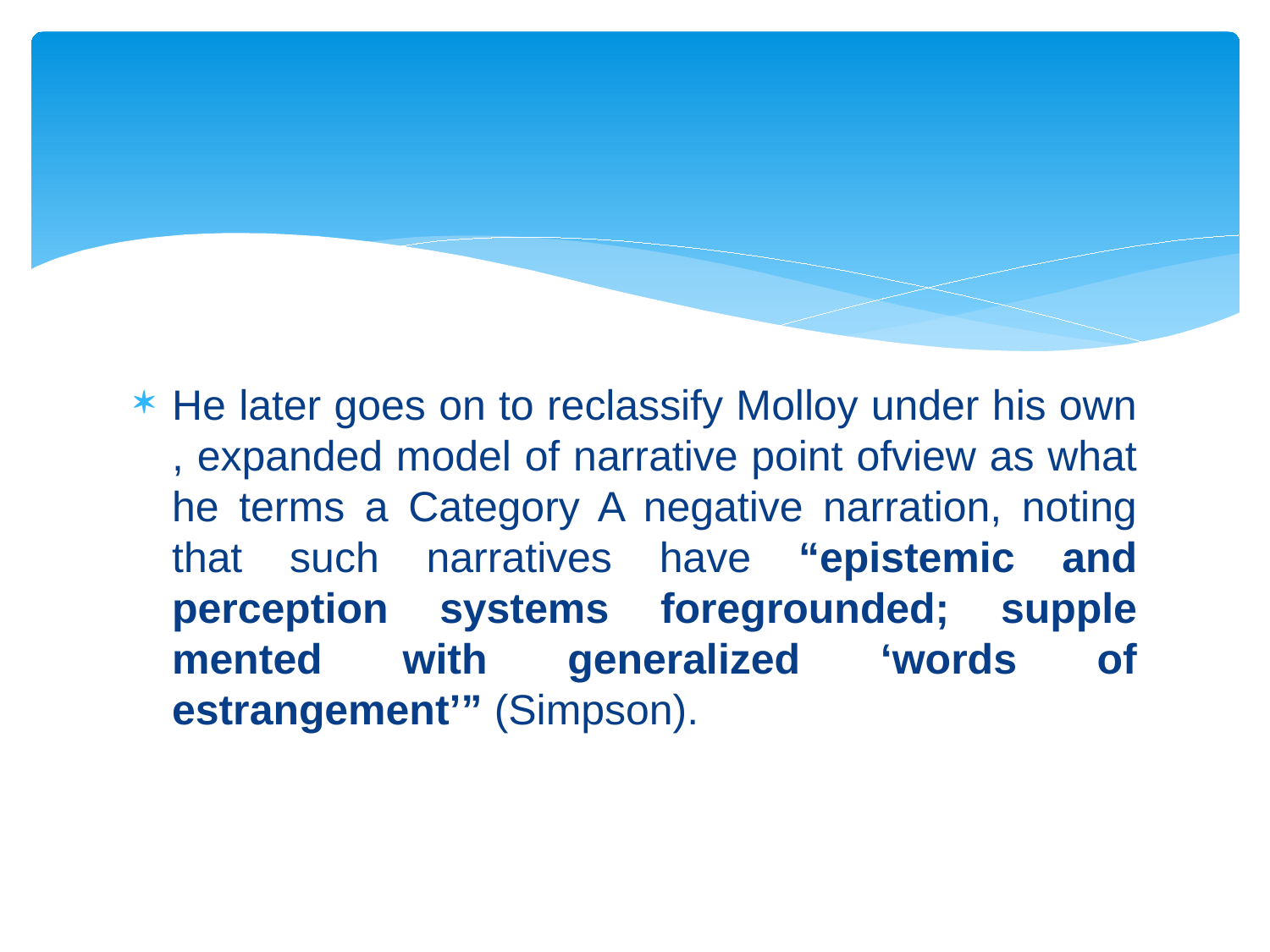

#
He later goes on to reclassify Molloy under his own , expanded model of narrative point ofview as what he terms a Category A negative narration, noting that such narratives have “epistemic and perception systems foregrounded; supple­mented with generalized ‘words of estrangement’” (Simpson).